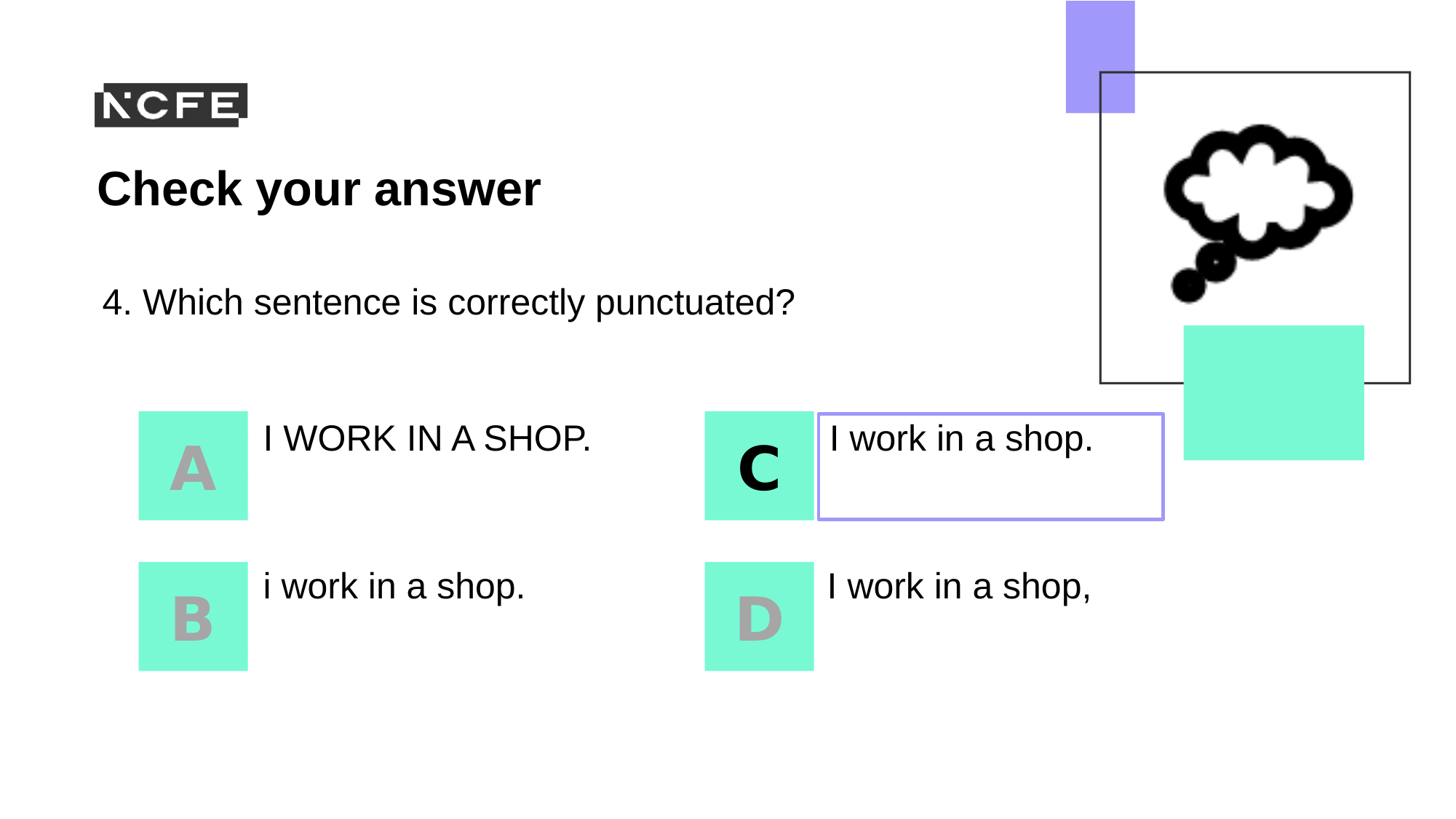

4. Which sentence is correctly punctuated?
I WORK IN A SHOP.

I work in a shop.
i work in a shop.

I work in a shop,